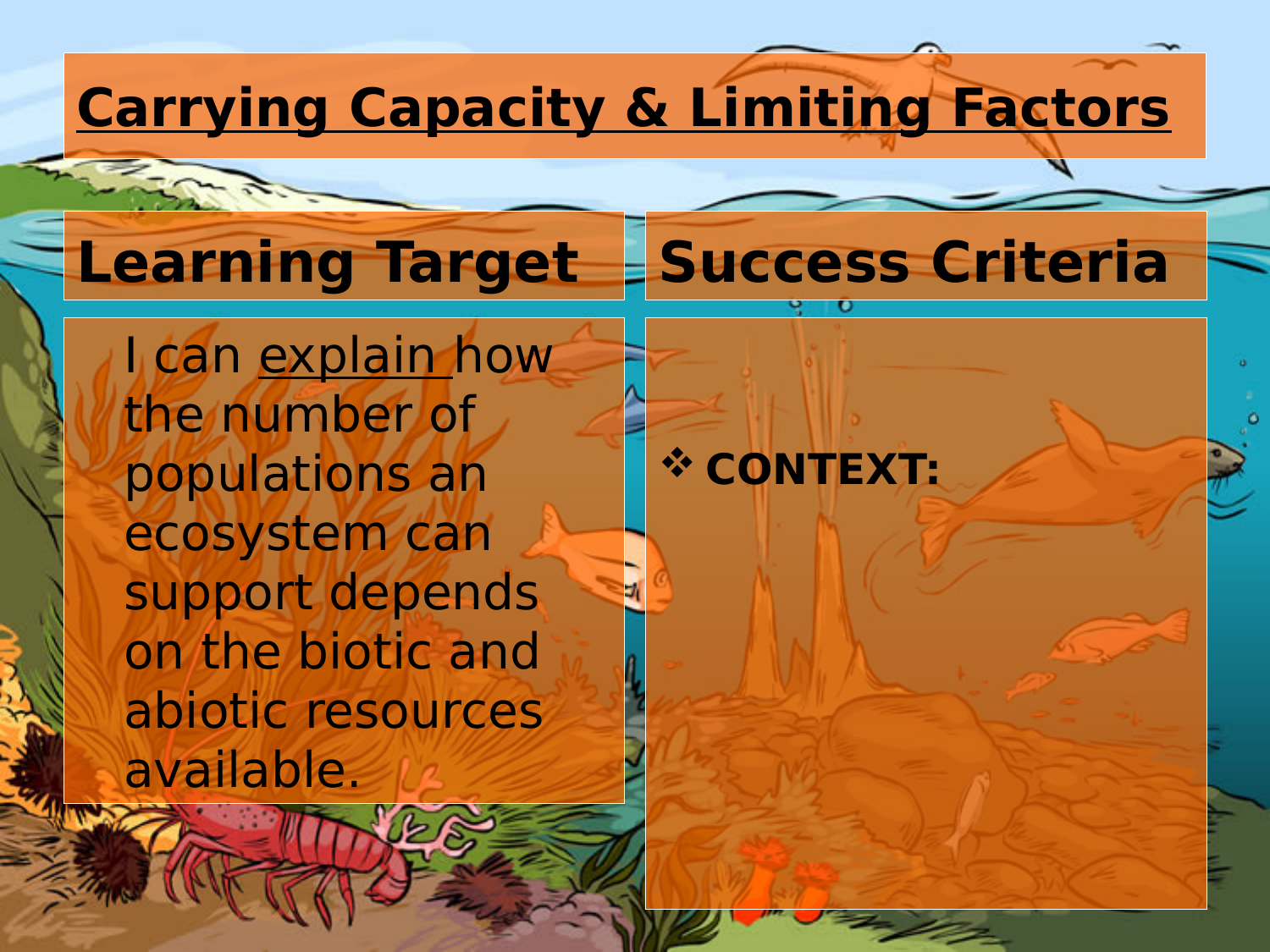

# Carrying Capacity & Limiting Factors
Learning Target
Success Criteria
	I can explain how the number of populations an ecosystem can support depends on the biotic and abiotic resources available.

CONTEXT: